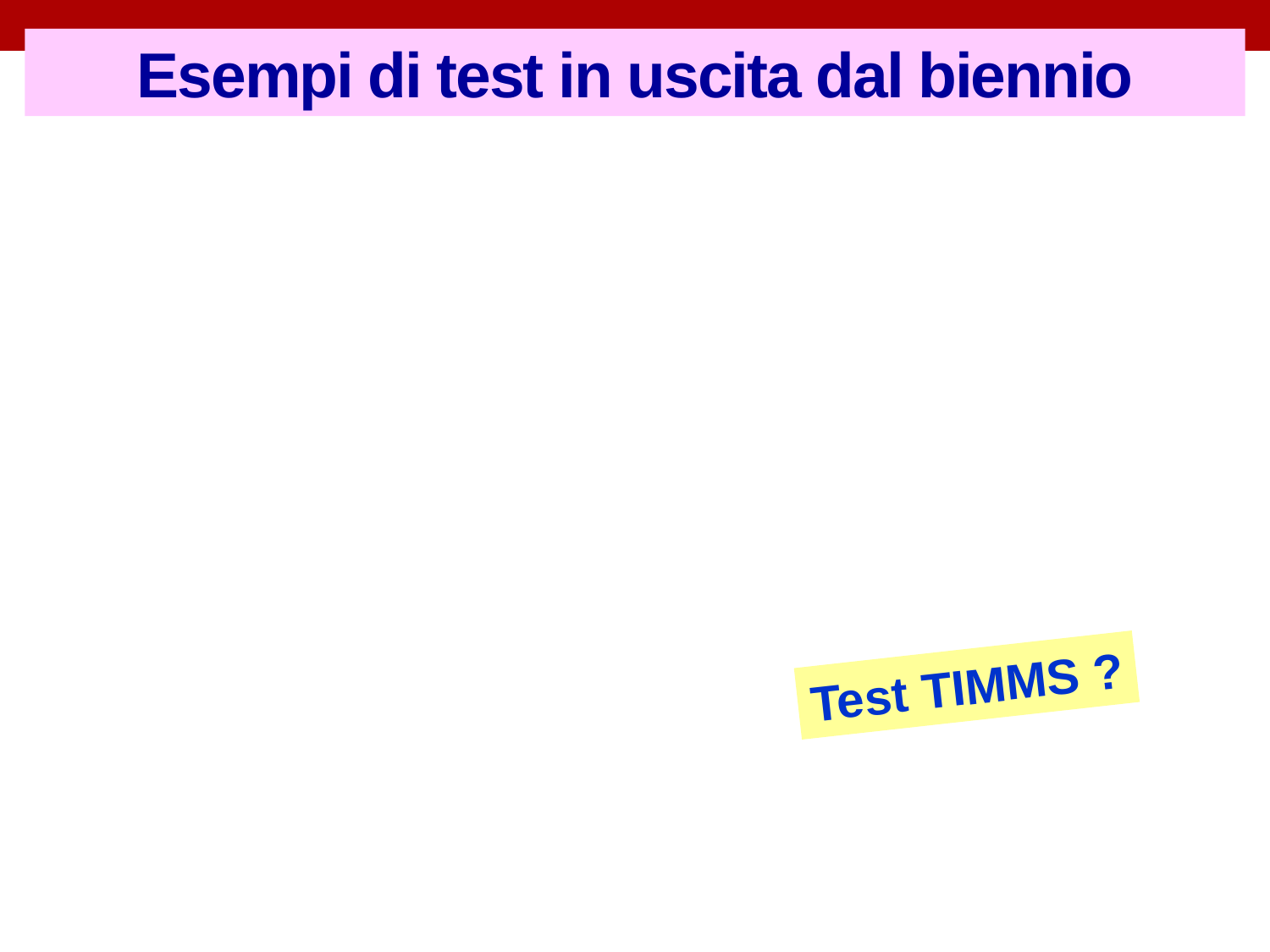

# Esempi di test in uscita dal biennio
Test TIMMS ?